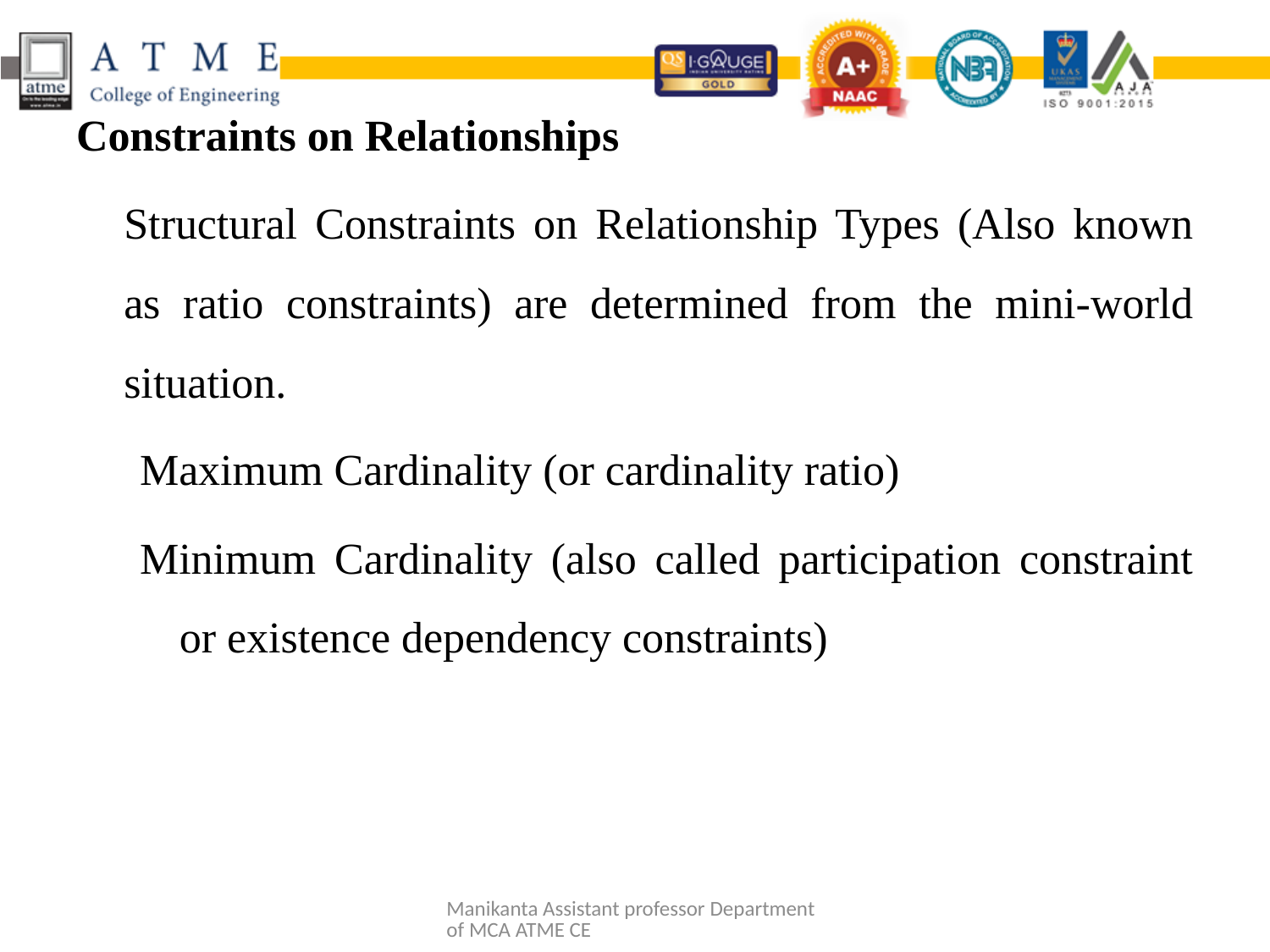

Constraints on Relationships
	Structural Constraints on Relationship Types (Also known as ratio constraints) are determined from the mini-world situation.
Maximum Cardinality (or cardinality ratio)
Minimum Cardinality (also called participation constraint or existence dependency constraints)

Manikanta Assistant professor Department of MCA ATME CE